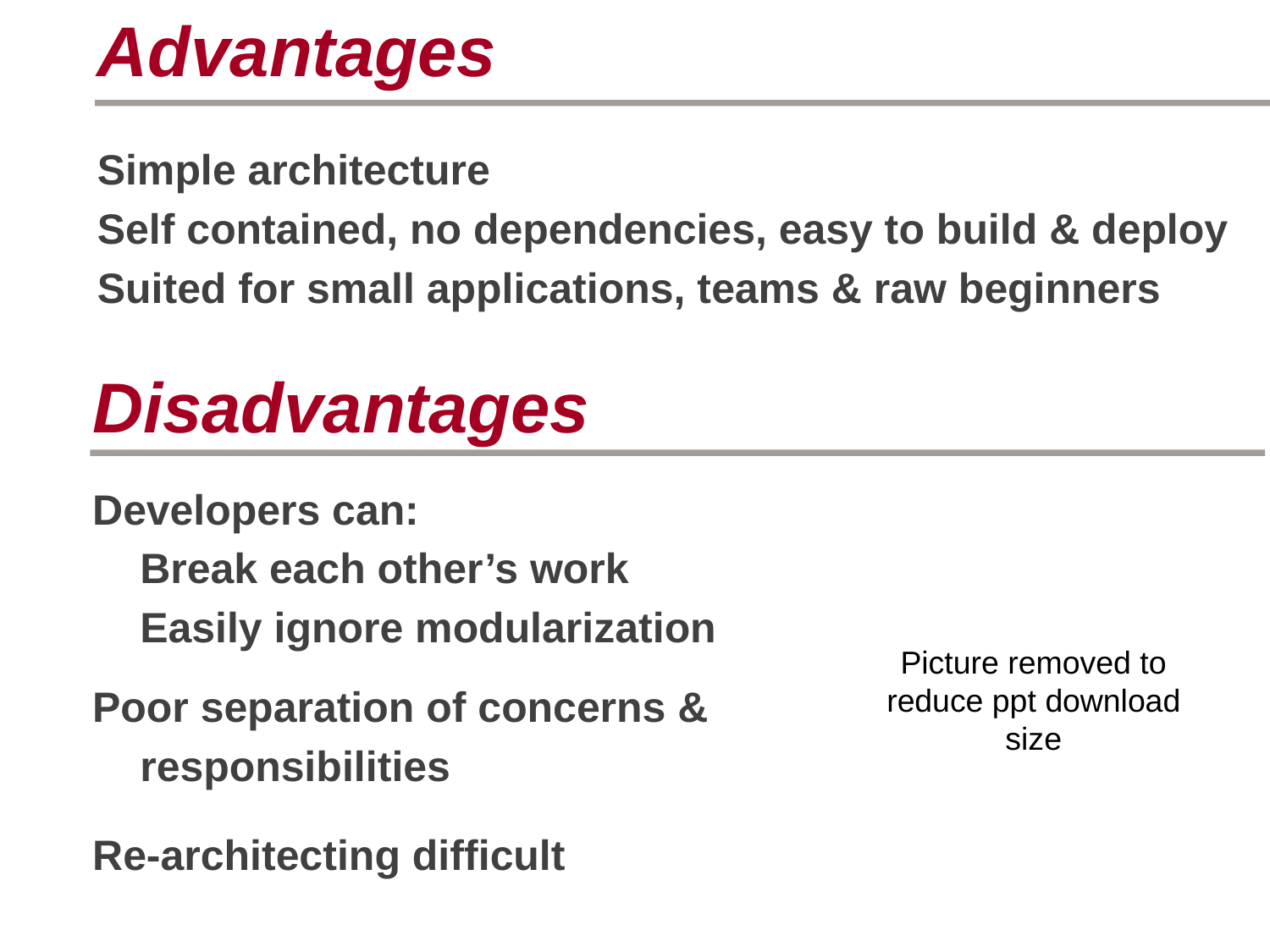

Advantages

Simple architecture
Self contained, no dependencies, easy to build & deploy
Suited for small applications, teams & raw beginners

Disadvantages

Developers can:
	Break each other’s work
	Easily ignore modularization

Poor separation of concerns &
	responsibilities

Re-architecting difficult

c
Picture removed to reduce ppt download size